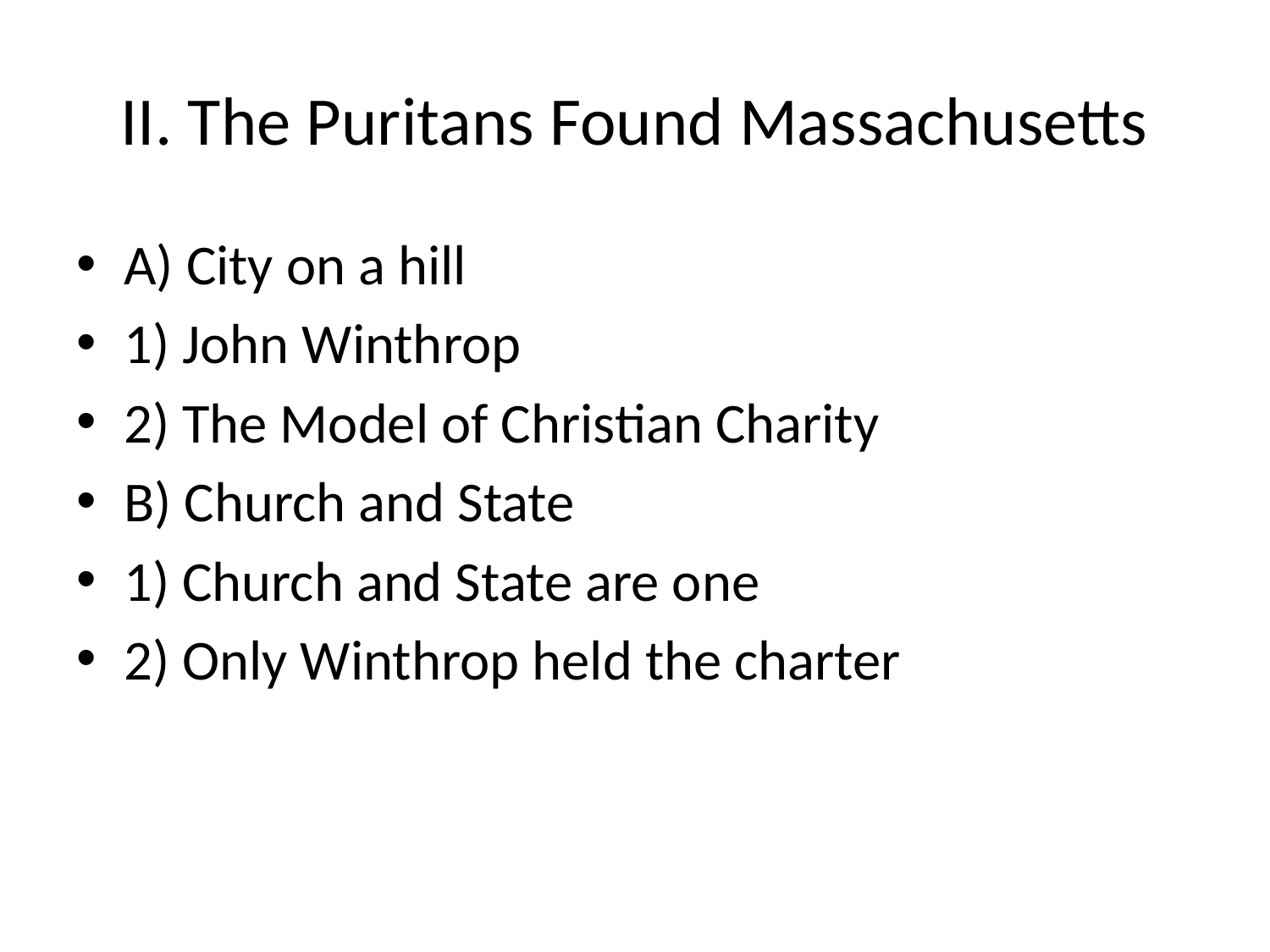

# II. The Puritans Found Massachusetts
A) City on a hill
1) John Winthrop
2) The Model of Christian Charity
B) Church and State
1) Church and State are one
2) Only Winthrop held the charter